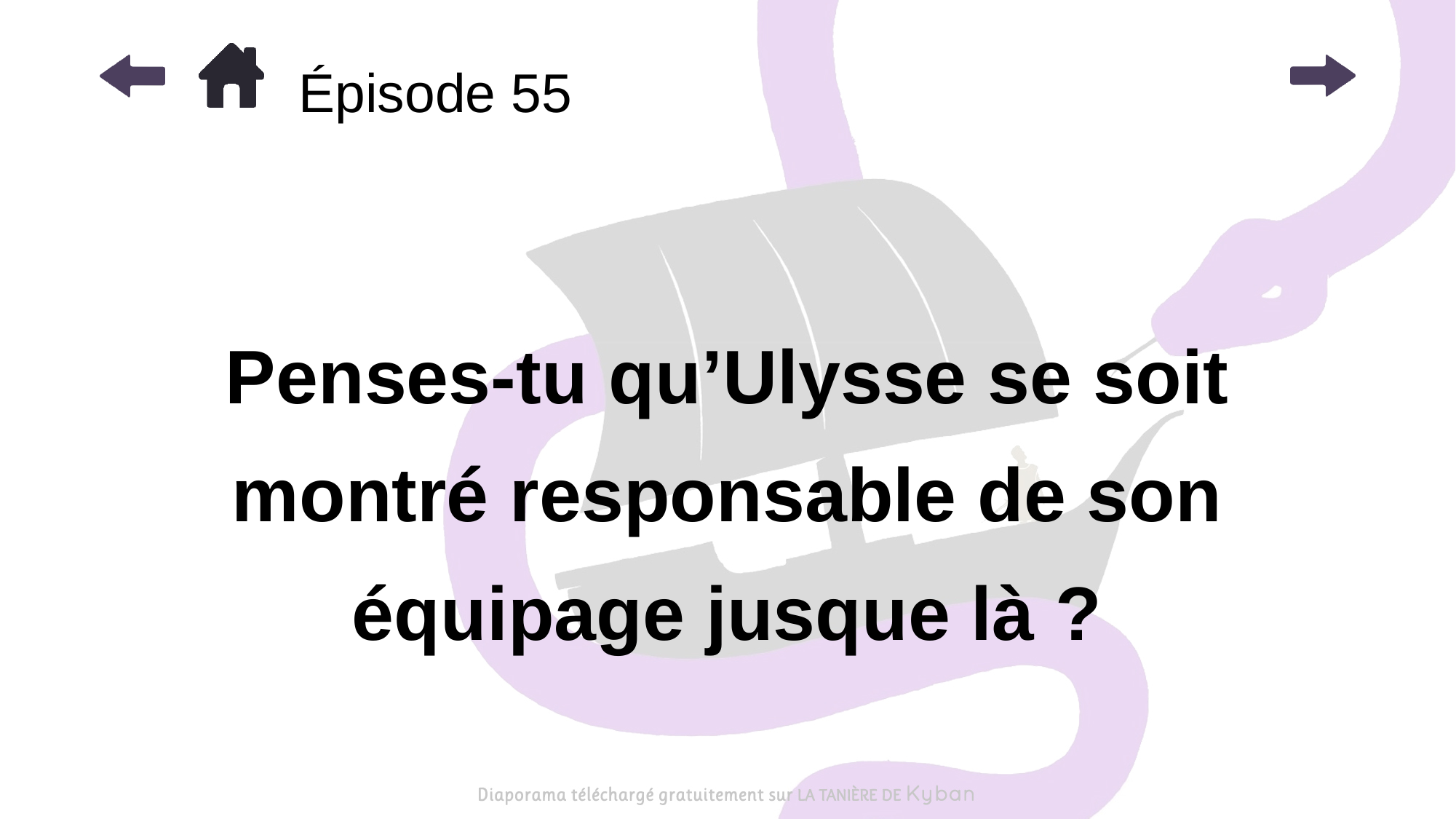

# Épisode 55
Penses-tu qu’Ulysse se soit montré responsable de son équipage jusque là ?